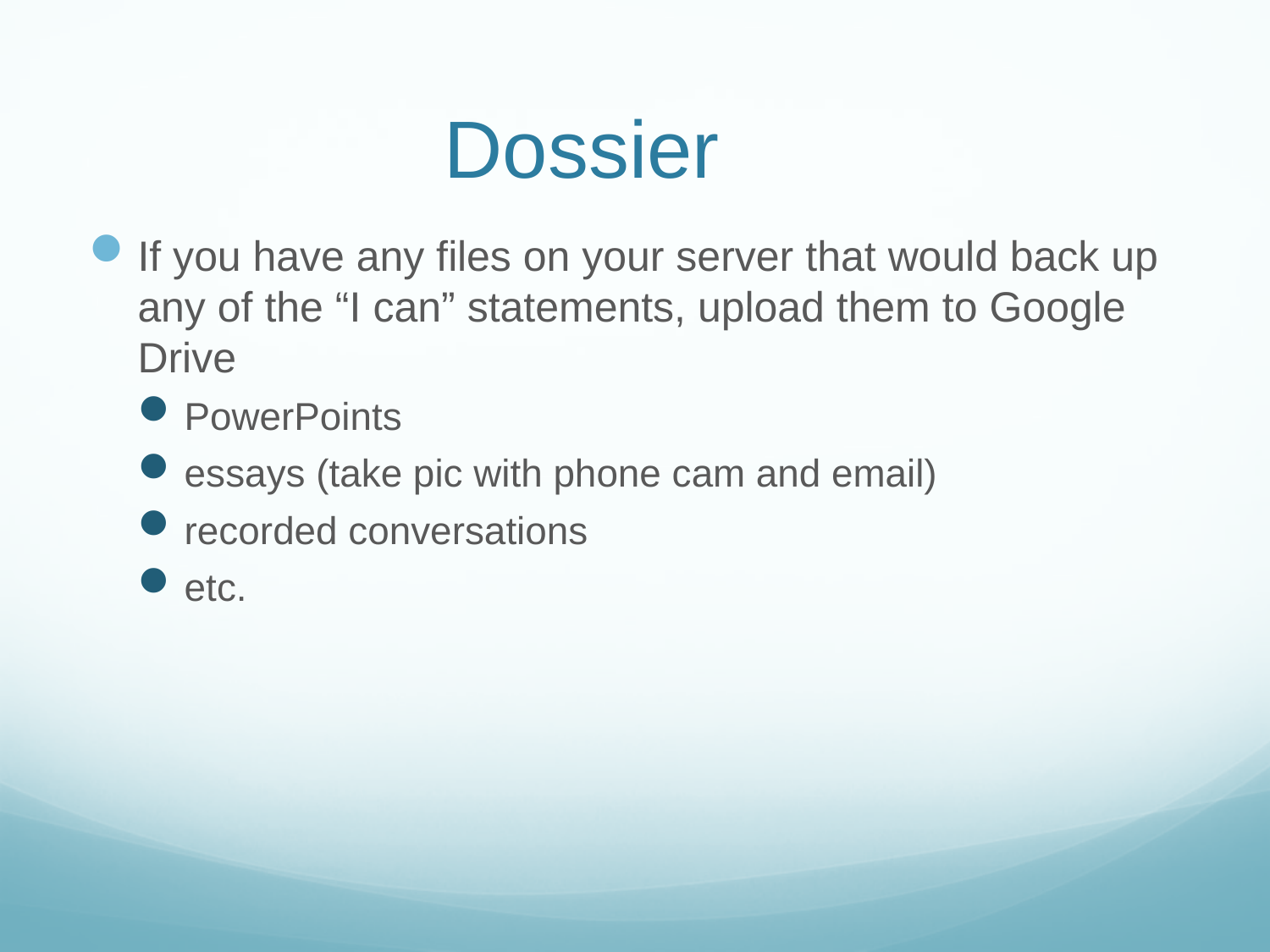

# Dossier
If you have any files on your server that would back up any of the “I can” statements, upload them to Google Drive
PowerPoints
essays (take pic with phone cam and email)
recorded conversations
etc.